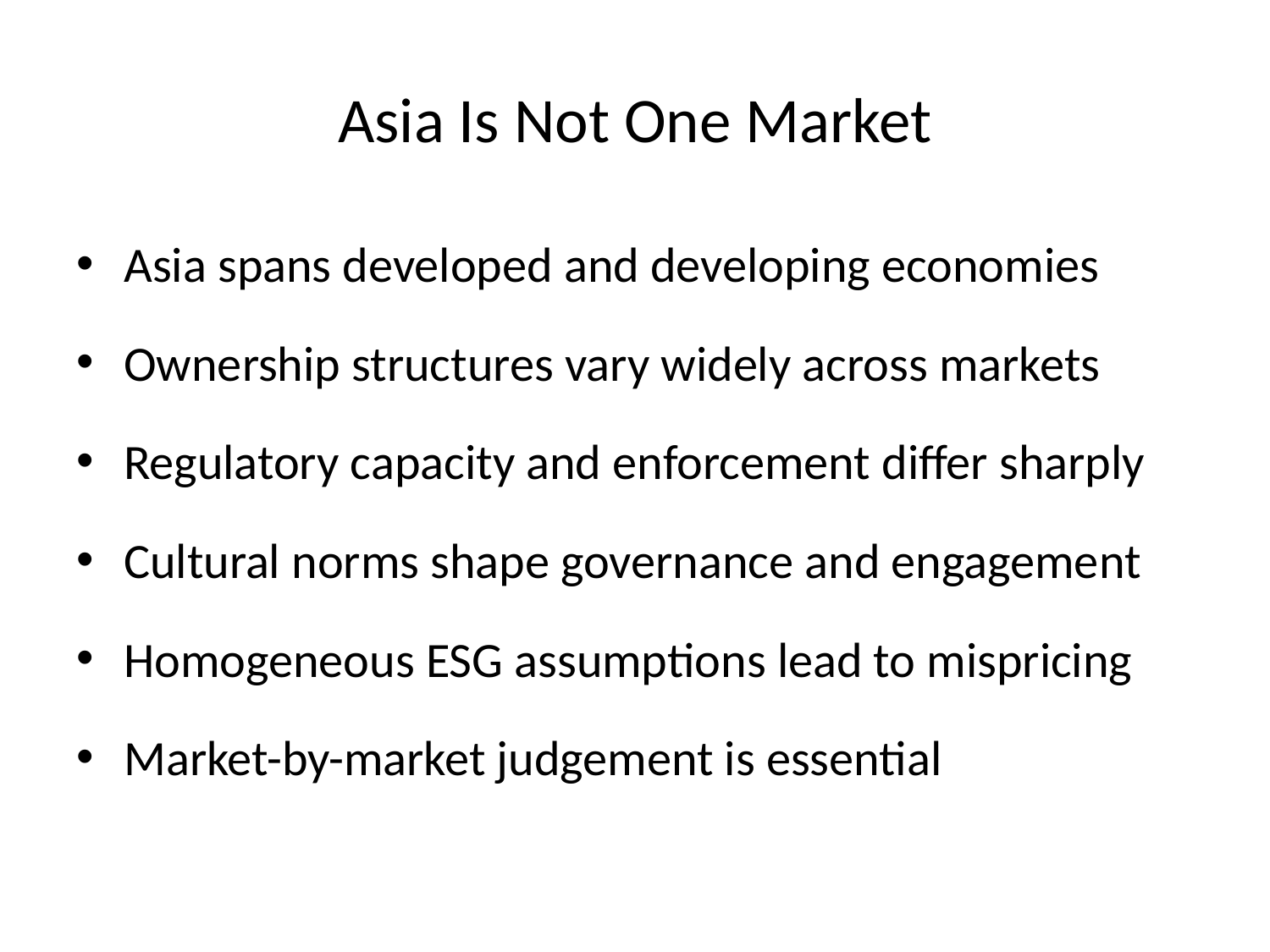

# Asia Is Not One Market
Asia spans developed and developing economies
Ownership structures vary widely across markets
Regulatory capacity and enforcement differ sharply
Cultural norms shape governance and engagement
Homogeneous ESG assumptions lead to mispricing
Market-by-market judgement is essential